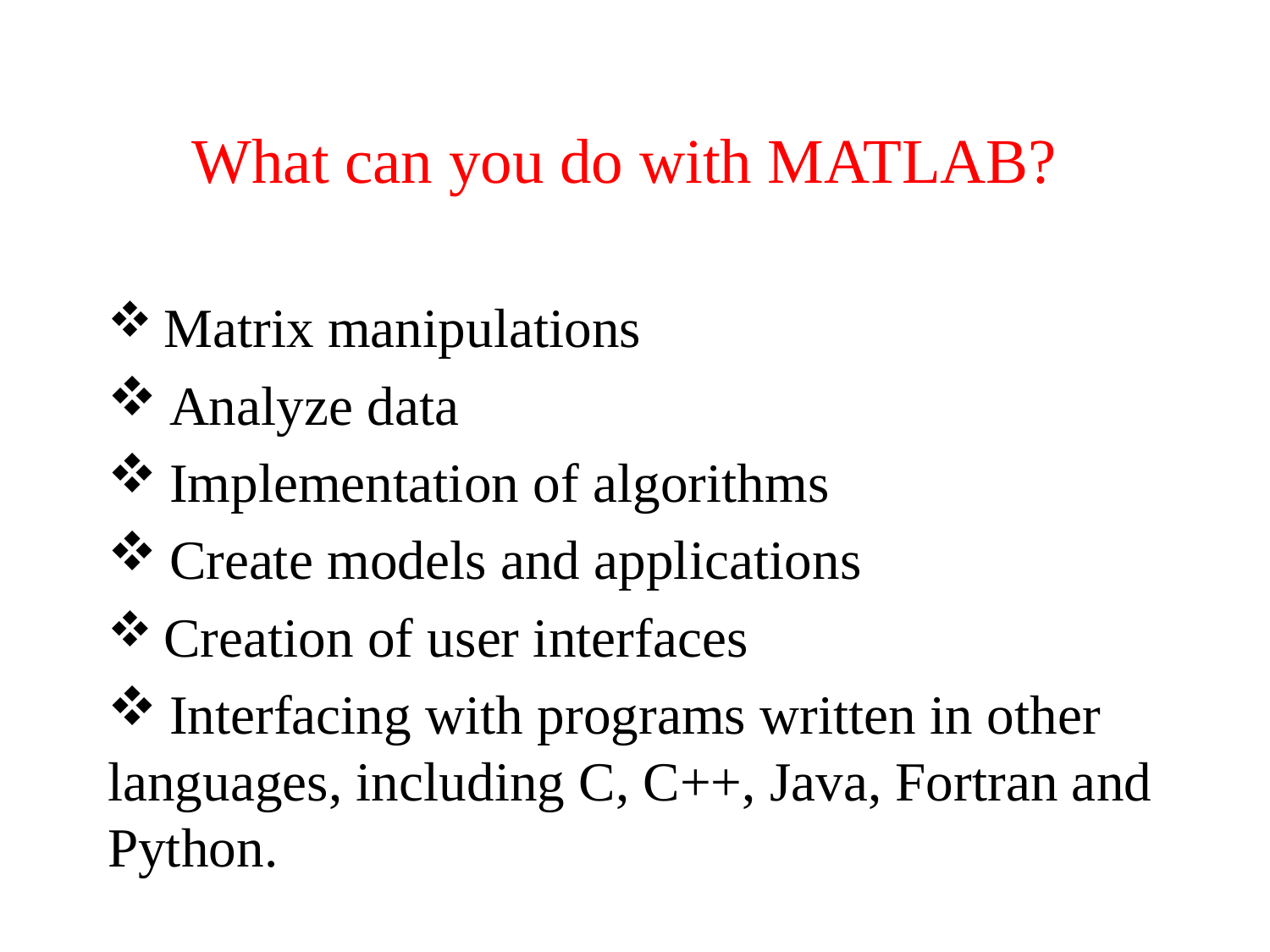

# What can you do with MATLAB?
 Matrix manipulations
 Analyze data
 Implementation of algorithms
 Create models and applications
 Creation of user interfaces
 Interfacing with programs written in other languages, including C, C++, Java, Fortran and Python.